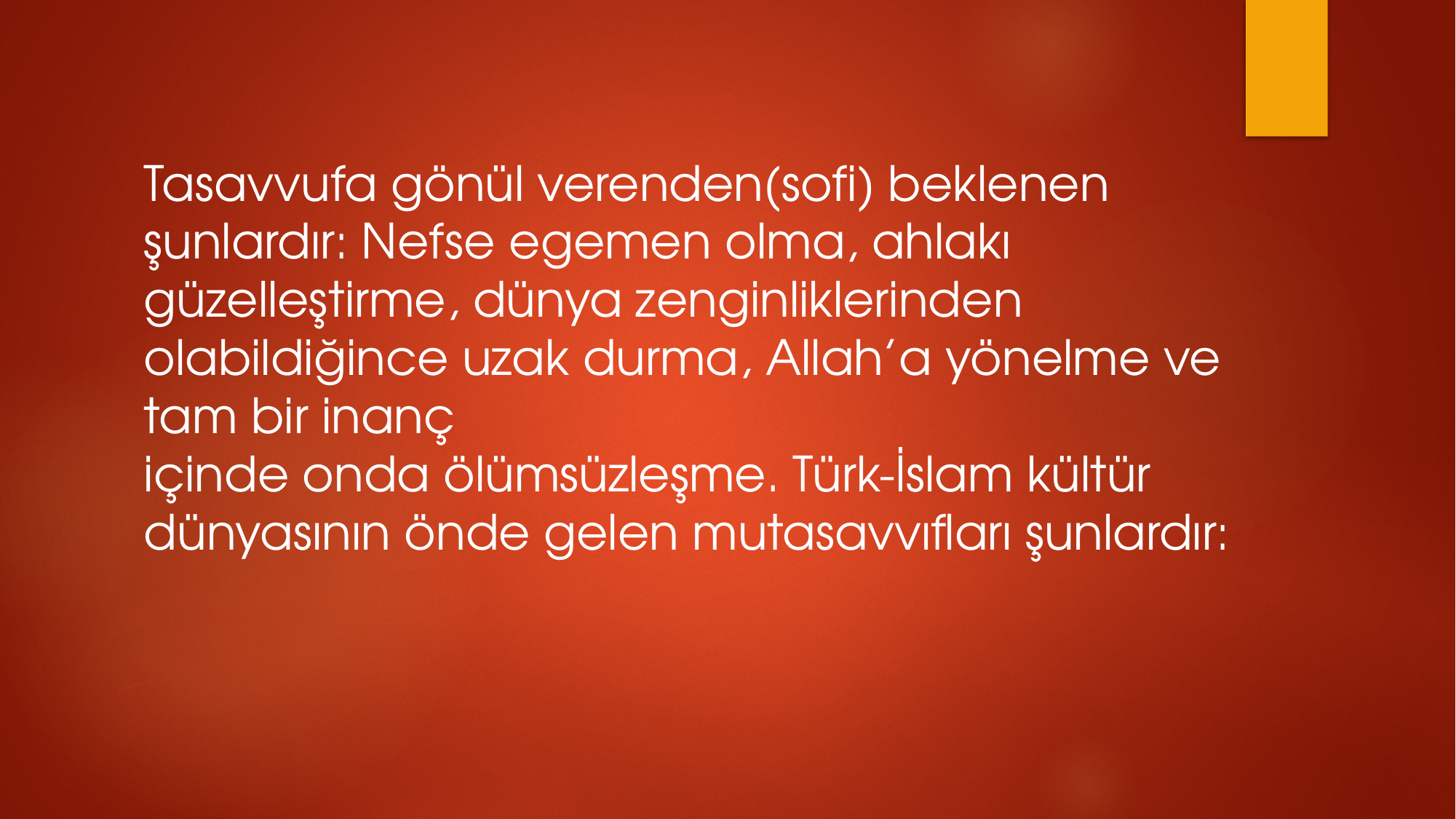

Tasavvufa gönül verenden(sofi) beklenen şunlardır: Nefse egemen olma, ahlakı güzelleştirme, dünya zenginliklerinden olabildiğince uzak durma, Allah’a yönelme ve tam bir inanç
içinde onda ölümsüzleşme. Türk-İslam kültür dünyasının önde gelen mutasavvıfları şunlardır: